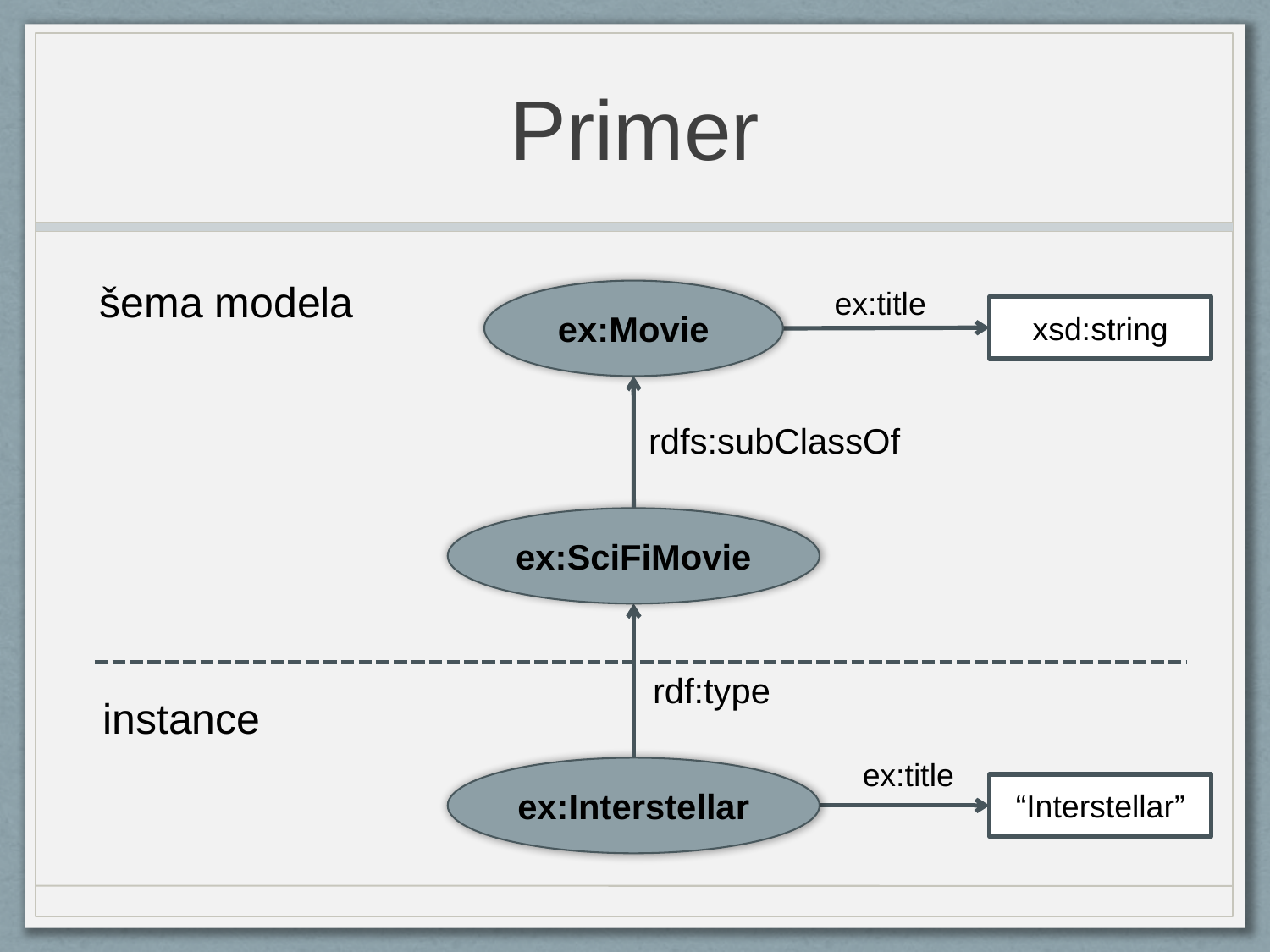

# Primer
šema modela
ex:title
ex:Movie
xsd:string
rdfs:subClassOf
ex:SciFiMovie
rdf:type
instance
ex:title
ex:Interstellar
“Interstellar”